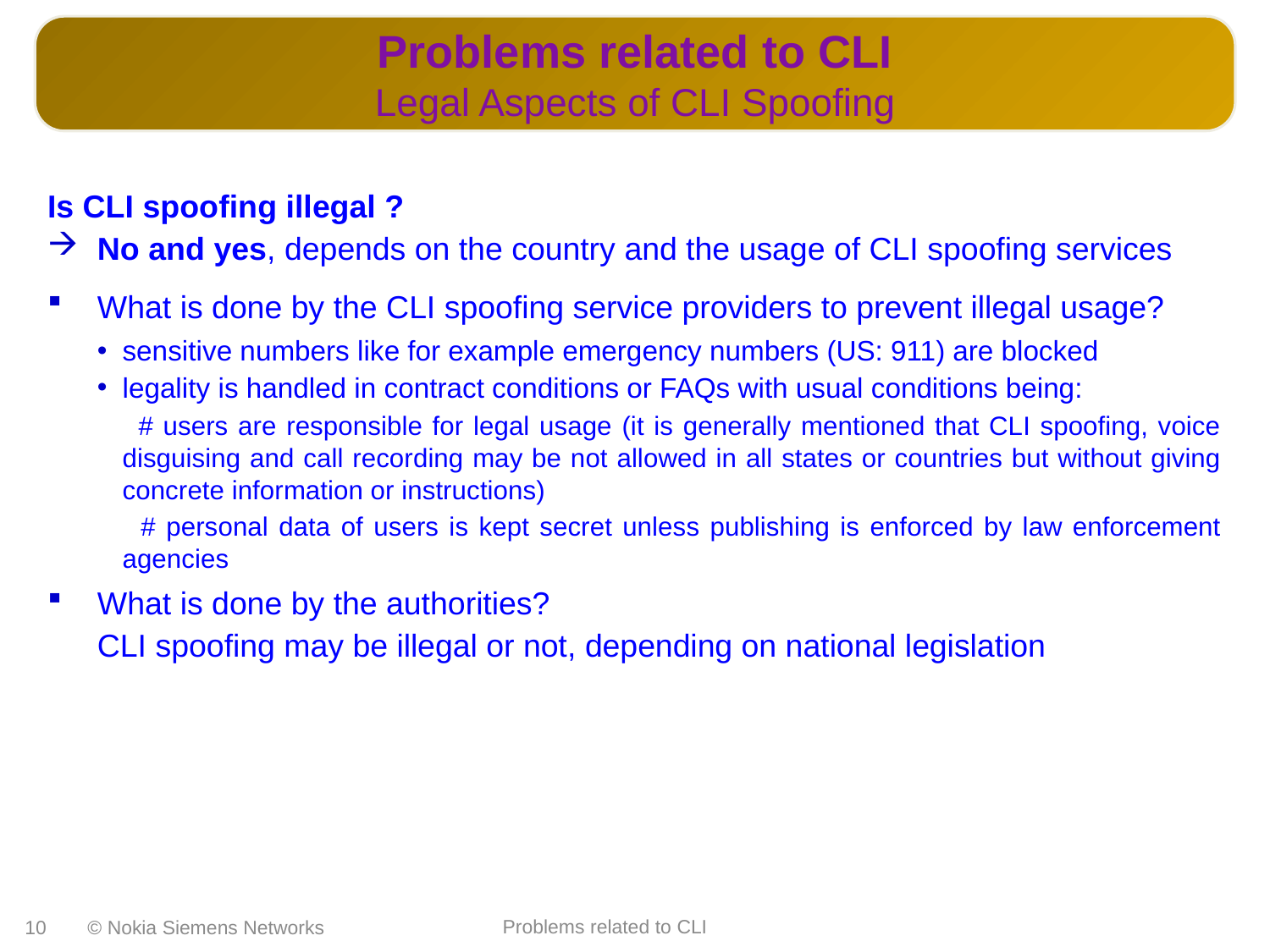

Problems related to CLI
Legal Aspects of CLI Spoofing
Is CLI spoofing illegal ?
No and yes, depends on the country and the usage of CLI spoofing services

What is done by the CLI spoofing service providers to prevent illegal usage?
sensitive numbers like for example emergency numbers (US: 911) are blocked
legality is handled in contract conditions or FAQs with usual conditions being:
    # users are responsible for legal usage (it is generally mentioned that CLI spoofing, voice disguising and call recording may be not allowed in all states or countries but without giving concrete information or instructions)
    # personal data of users is kept secret unless publishing is enforced by law enforcement agencies
What is done by the authorities?
	CLI spoofing may be illegal or not, depending on national legislation